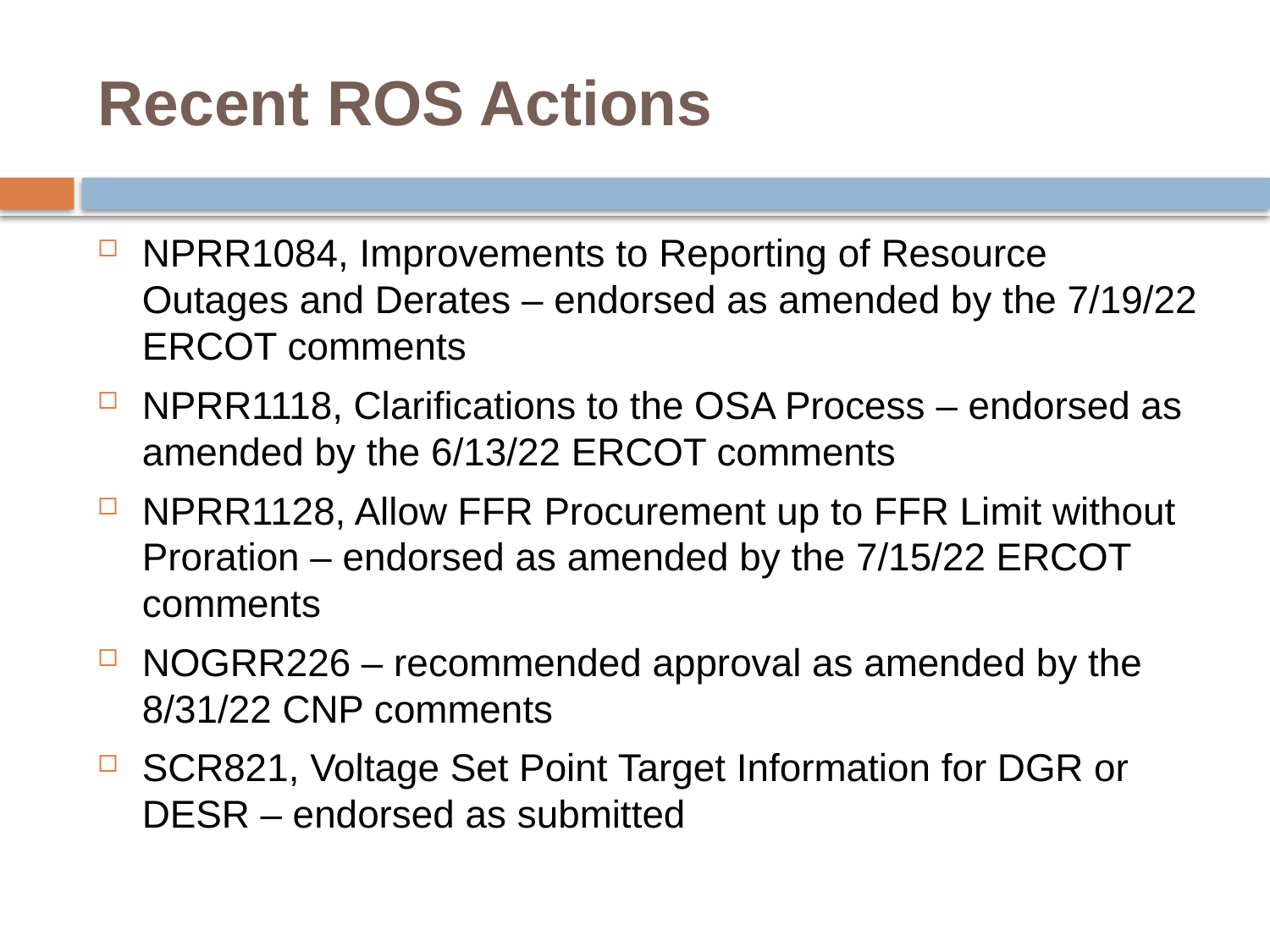

# Recent ROS Actions
NPRR1084, Improvements to Reporting of Resource Outages and Derates – endorsed as amended by the 7/19/22 ERCOT comments
NPRR1118, Clarifications to the OSA Process – endorsed as amended by the 6/13/22 ERCOT comments
NPRR1128, Allow FFR Procurement up to FFR Limit without Proration – endorsed as amended by the 7/15/22 ERCOT comments
NOGRR226 – recommended approval as amended by the 8/31/22 CNP comments
SCR821, Voltage Set Point Target Information for DGR or DESR – endorsed as submitted